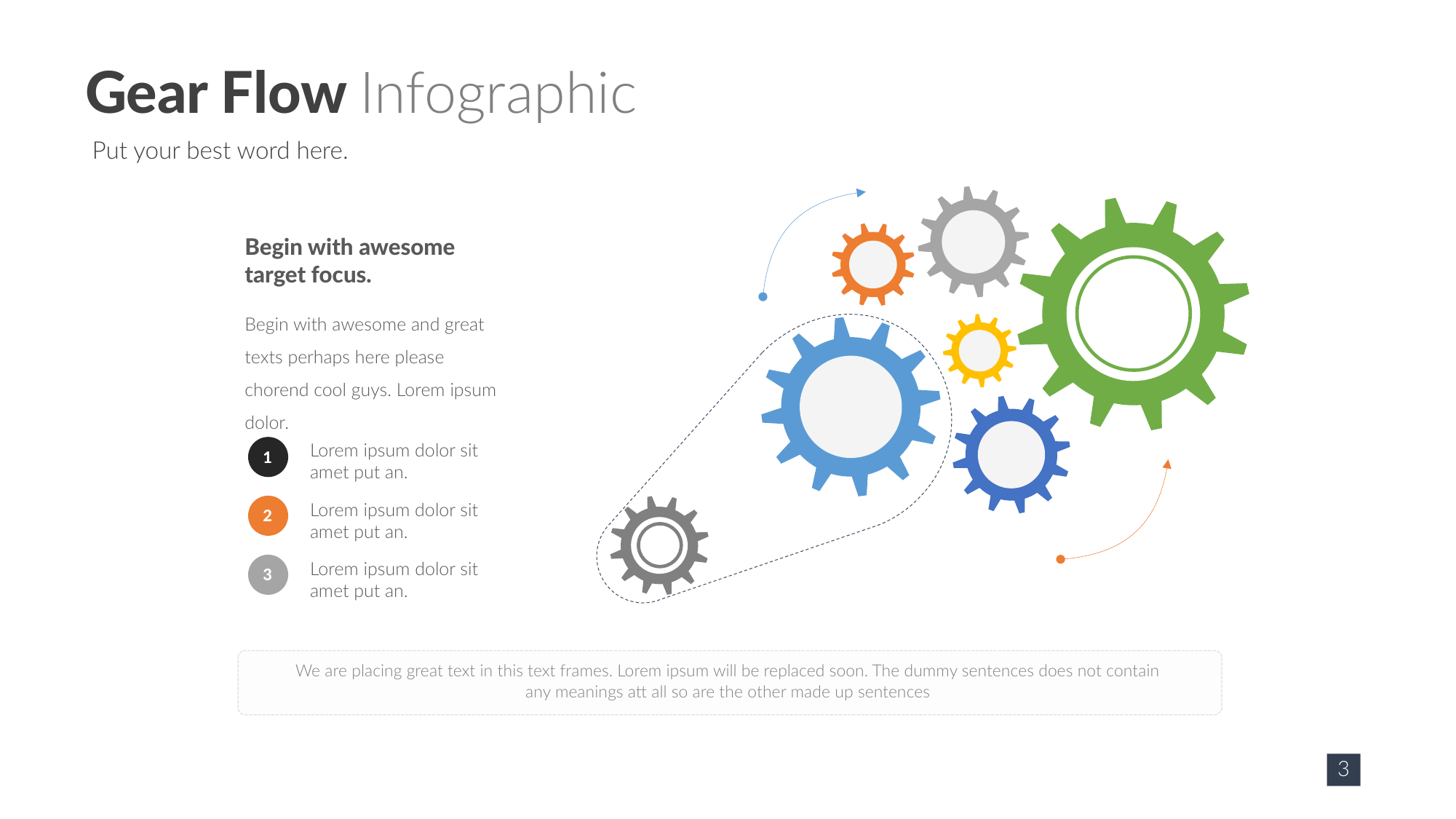

Gear Flow Infographic
Put your best word here.

Begin with awesome target focus.
Begin with awesome and great texts perhaps here please chorend cool guys. Lorem ipsum dolor.
Lorem ipsum dolor sit amet put an.

1
Lorem ipsum dolor sit amet put an.

2
Lorem ipsum dolor sit amet put an.

3

We are placing great text in this text frames. Lorem ipsum will be replaced soon. The dummy sentences does not contain any meanings att all so are the other made up sentences
3